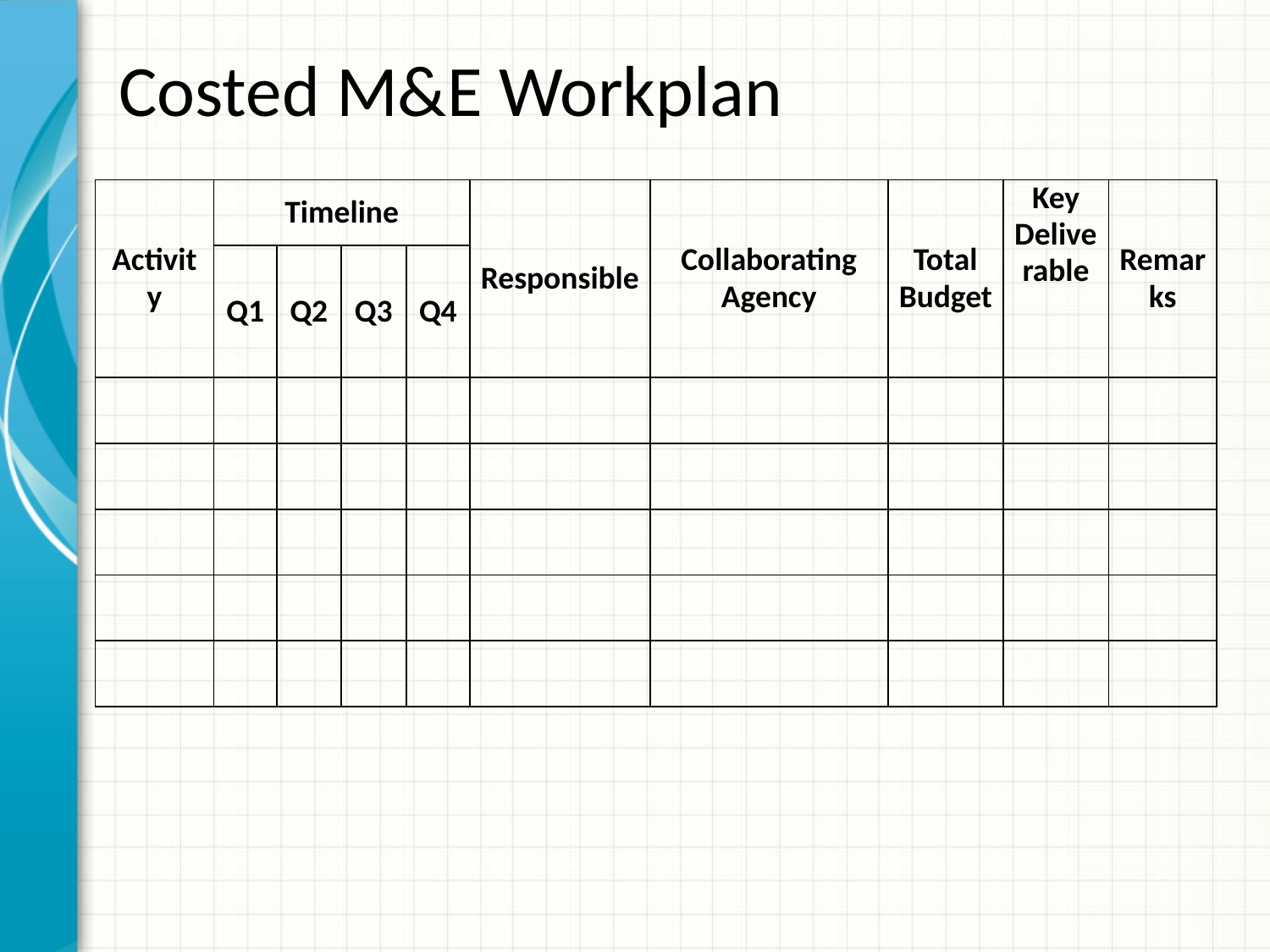

# Costed M&E Workplan
| Activity | Timeline |  |  |  | Responsible | Collaborating Agency | Total Budget | Key Deliverable | Remarks |
| --- | --- | --- | --- | --- | --- | --- | --- | --- | --- |
|  | Q1 | Q2 | Q3 | Q4 |  |  |  |  |  |
|  |  |  |  |  |  |  |  |  |  |
|  |  |  |  |  |  |  |  |  |  |
|  |  |  |  |  |  |  |  |  |  |
|  |  |  |  |  |  |  |  |  |  |
|  |  |  |  |  |  |  |  |  |  |